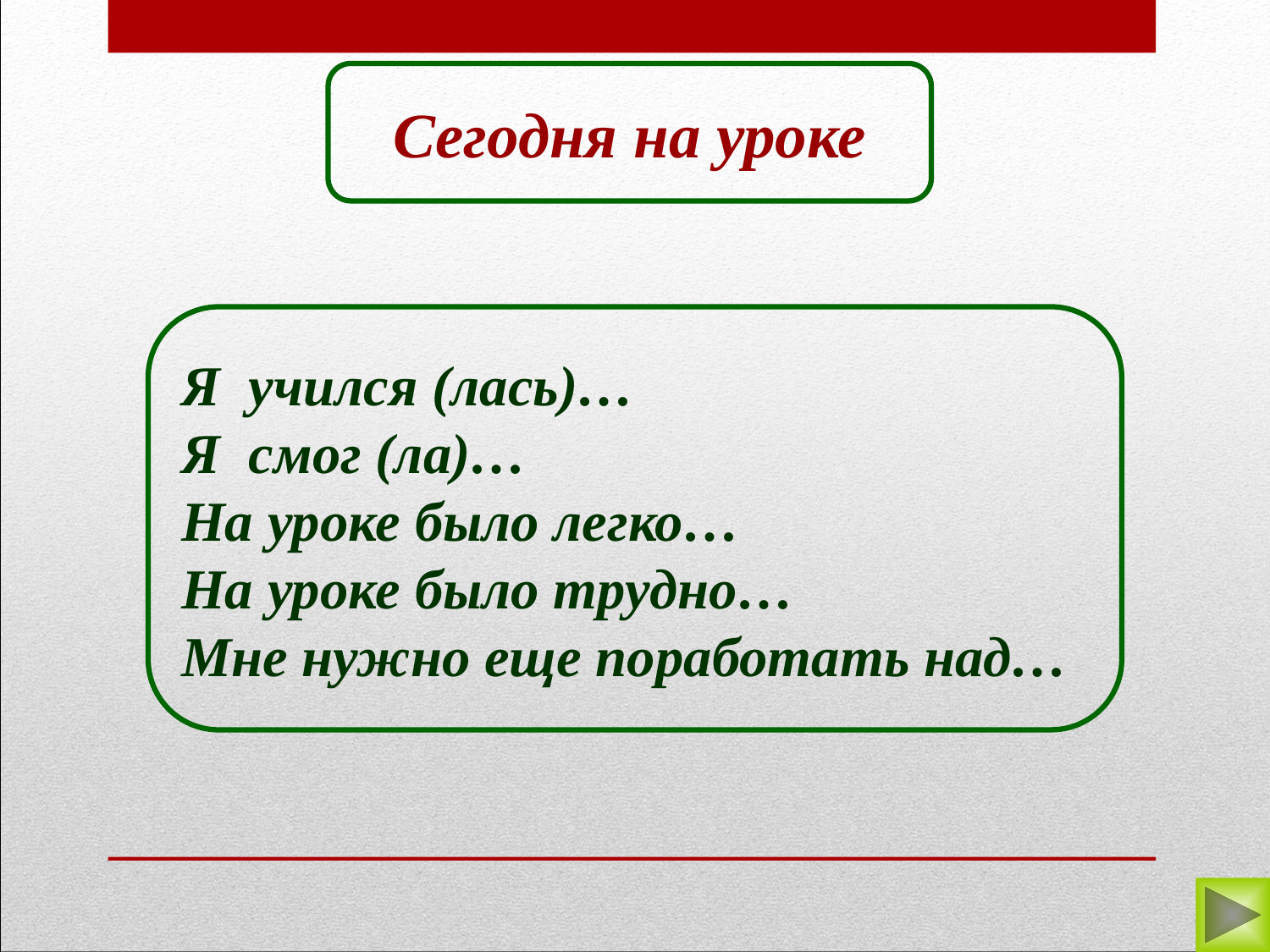

Сегодня на уроке
Я  учился (лась)…
Я  смог (ла)…
На уроке было легко…
На уроке было трудно…
Мне нужно еще поработать над…